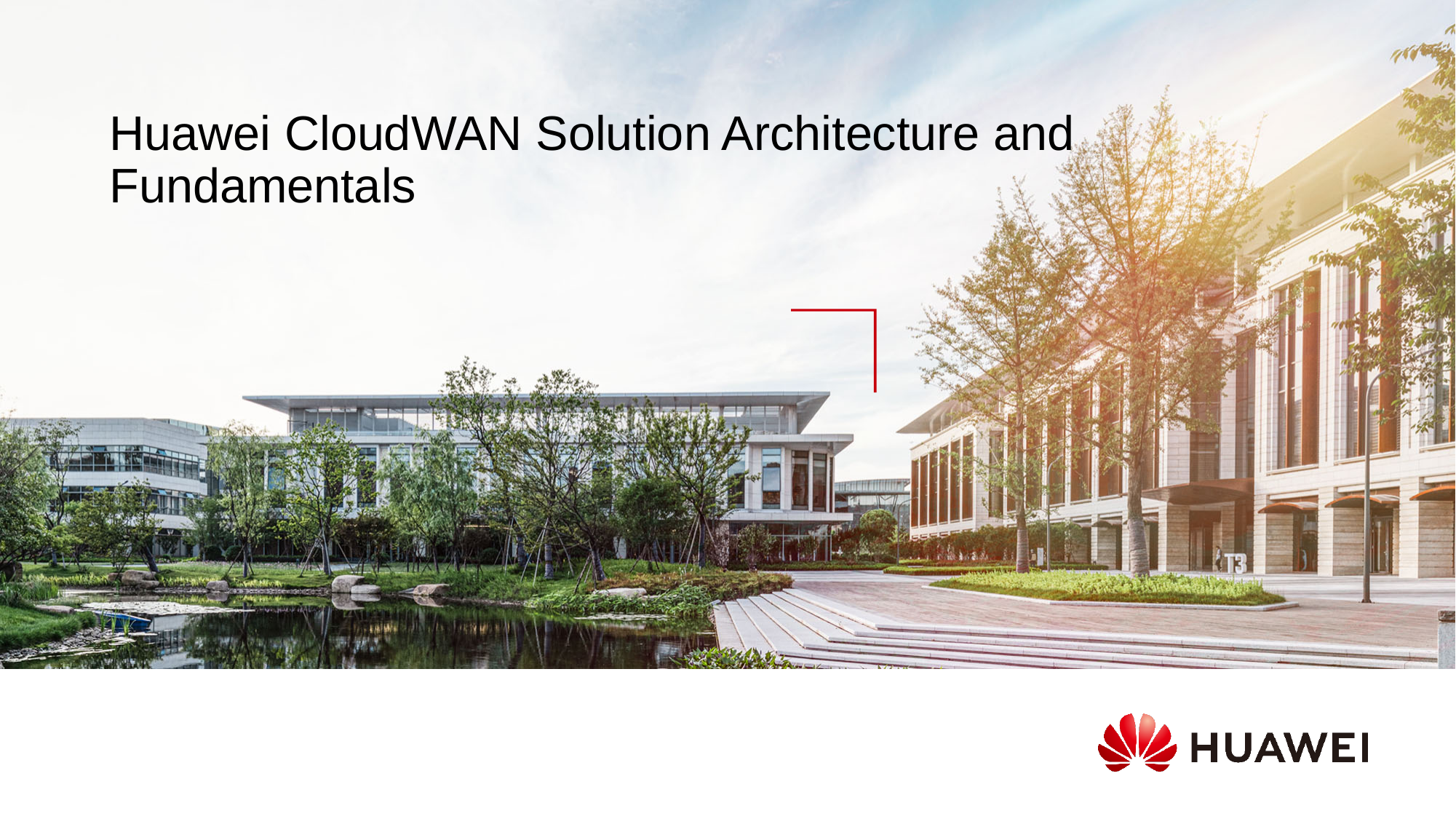

# Huawei CloudWAN Solution Architecture and Fundamentals